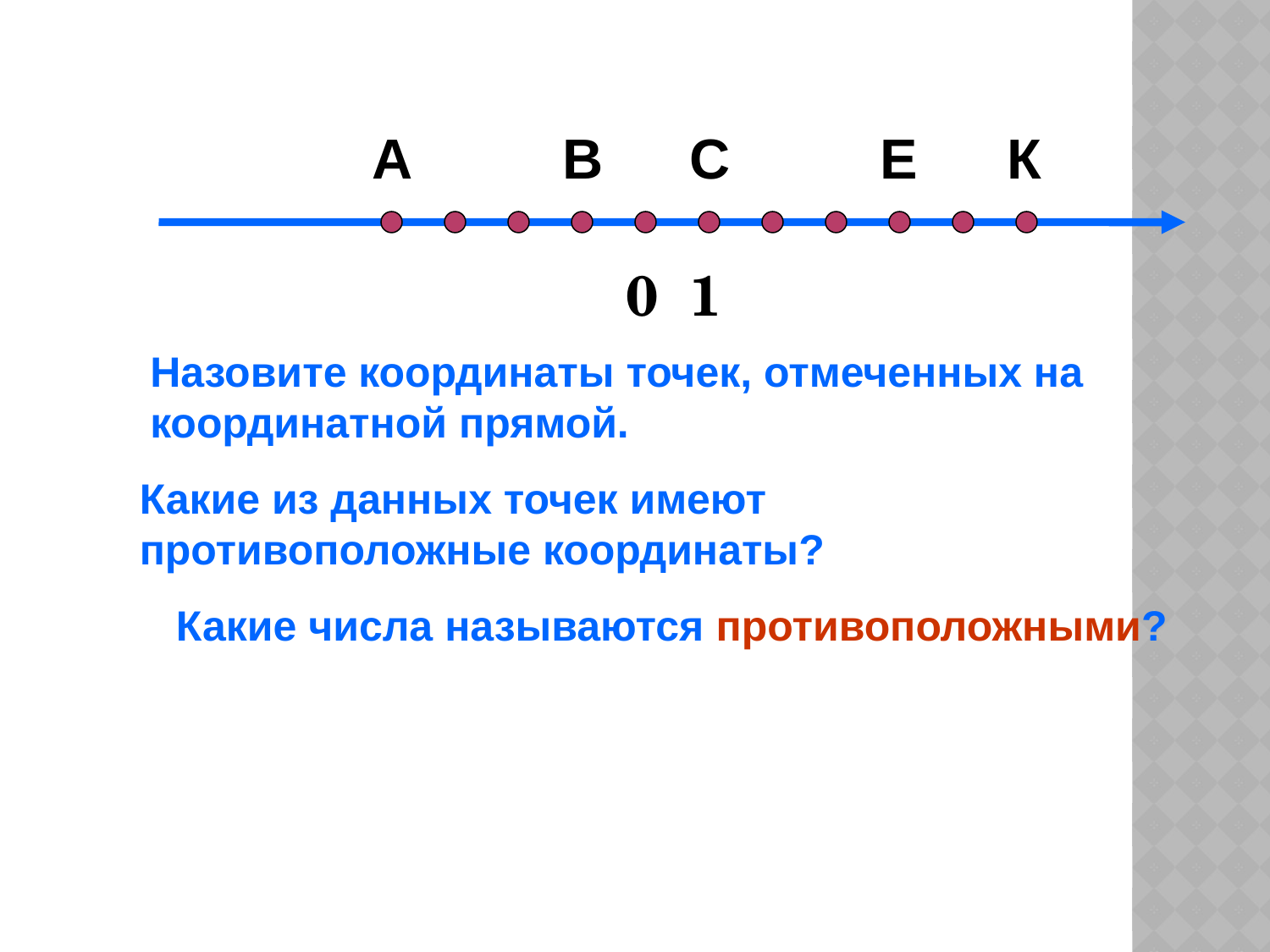

А
В
С
Е
К

0
1
Назовите координаты точек, отмеченных на координатной прямой.
Какие из данных точек имеют противоположные координаты?
Какие числа называются противоположными?